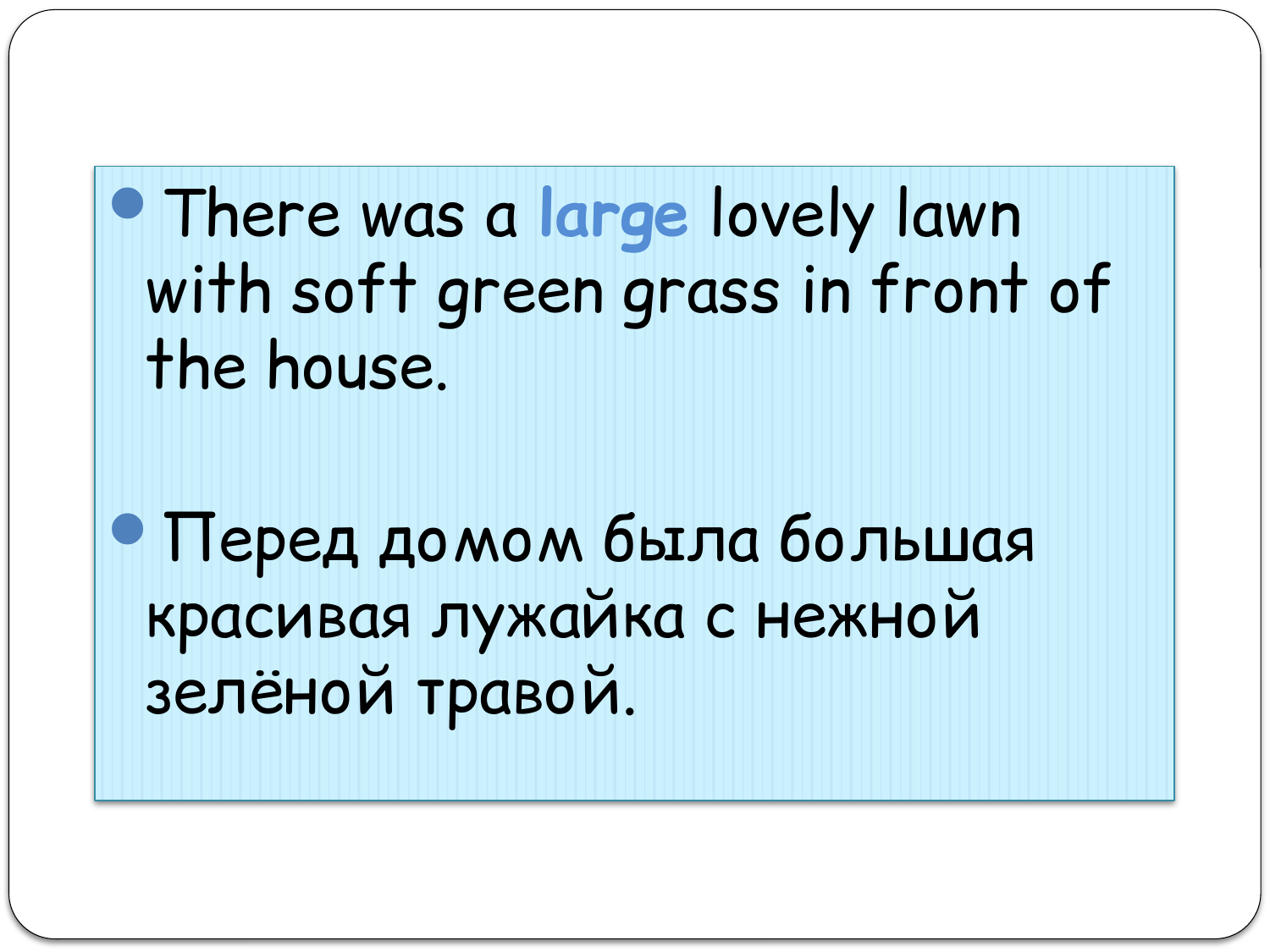

There was a large lovely lawn with soft green grass in front of the house.

Перед домом была большая красивая лужайка с нежной зелёной травой.